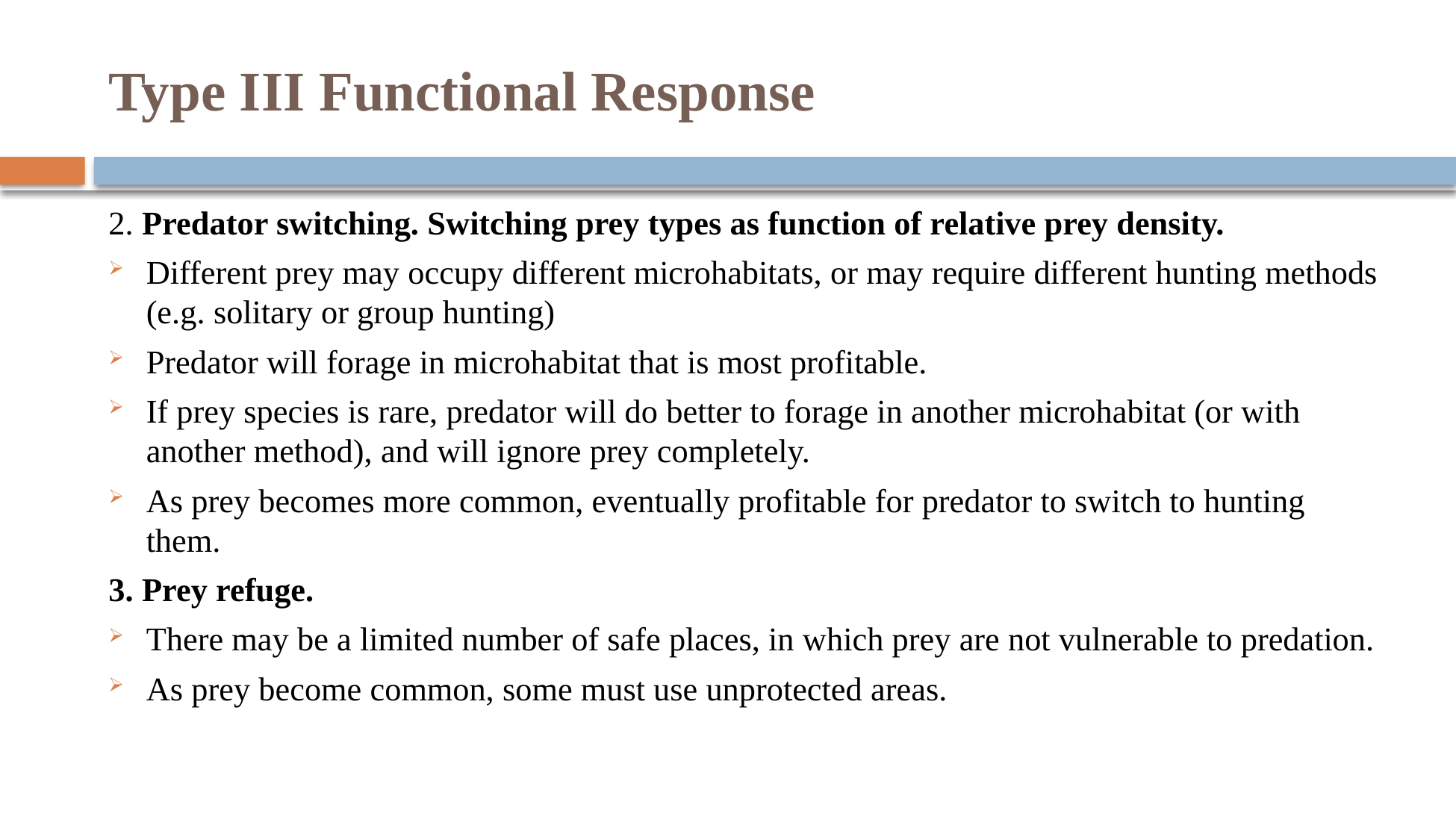

# Type III Functional Response
2. Predator switching. Switching prey types as function of relative prey density.
Different prey may occupy different microhabitats, or may require different hunting methods (e.g. solitary or group hunting)
Predator will forage in microhabitat that is most profitable.
If prey species is rare, predator will do better to forage in another microhabitat (or with another method), and will ignore prey completely.
As prey becomes more common, eventually profitable for predator to switch to hunting them.
3. Prey refuge.
There may be a limited number of safe places, in which prey are not vulnerable to predation.
As prey become common, some must use unprotected areas.